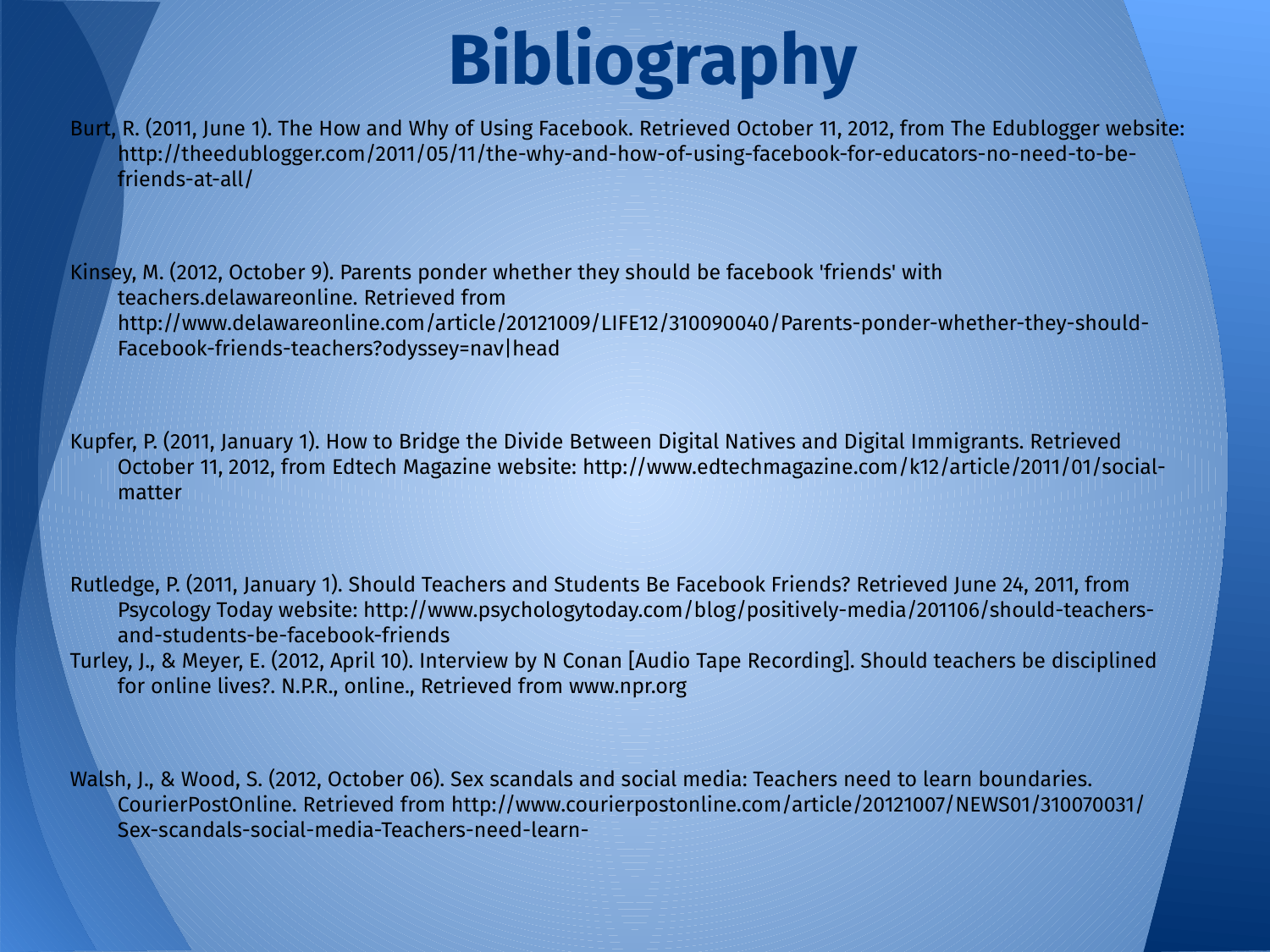

# Bibliography
Burt, R. (2011, June 1). The How and Why of Using Facebook. Retrieved October 11, 2012, from The Edublogger website: http://theedublogger.com/2011/05/11/the-why-and-how-of-using-facebook-for-educators-no-need-to-be-friends-at-all/

Kinsey, M. (2012, October 9). Parents ponder whether they should be facebook 'friends' with teachers.delawareonline. Retrieved from http://www.delawareonline.com/article/20121009/LIFE12/310090040/Parents-ponder-whether-they-should-Facebook-friends-teachers?odyssey=nav|head

Kupfer, P. (2011, January 1). How to Bridge the Divide Between Digital Natives and Digital Immigrants. Retrieved October 11, 2012, from Edtech Magazine website: http://www.edtechmagazine.com/k12/article/2011/01/social-matter

Rutledge, P. (2011, January 1). Should Teachers and Students Be Facebook Friends? Retrieved June 24, 2011, from Psycology Today website: http://www.psychologytoday.com/blog/positively-media/201106/should-teachers-and-students-be-facebook-friends
Turley, J., & Meyer, E. (2012, April 10). Interview by N Conan [Audio Tape Recording]. Should teachers be disciplined for online lives?. N.P.R., online., Retrieved from www.npr.org

Walsh, J., & Wood, S. (2012, October 06). Sex scandals and social media: Teachers need to learn boundaries. CourierPostOnline. Retrieved from http://www.courierpostonline.com/article/20121007/NEWS01/310070031/Sex-scandals-social-media-Teachers-need-learn-